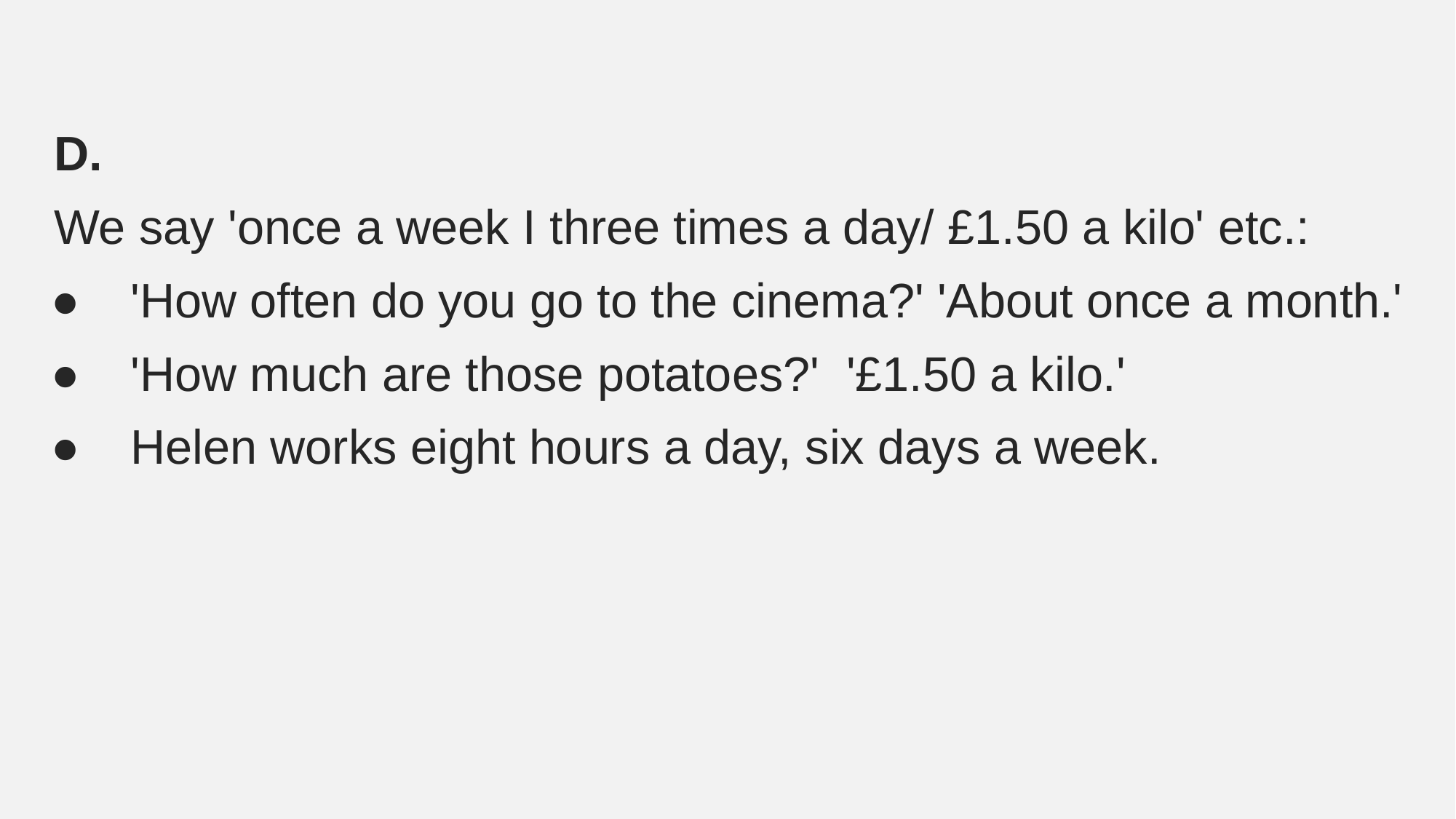

#
D.
We say 'once a week I three times a day/ £1.50 a kilo' etc.:
⦁    'How often do you go to the cinema?' 'About once a month.'
⦁    'How much are those potatoes?'  '£1.50 a kilo.'
⦁    Helen works eight hours a day, six days a week.